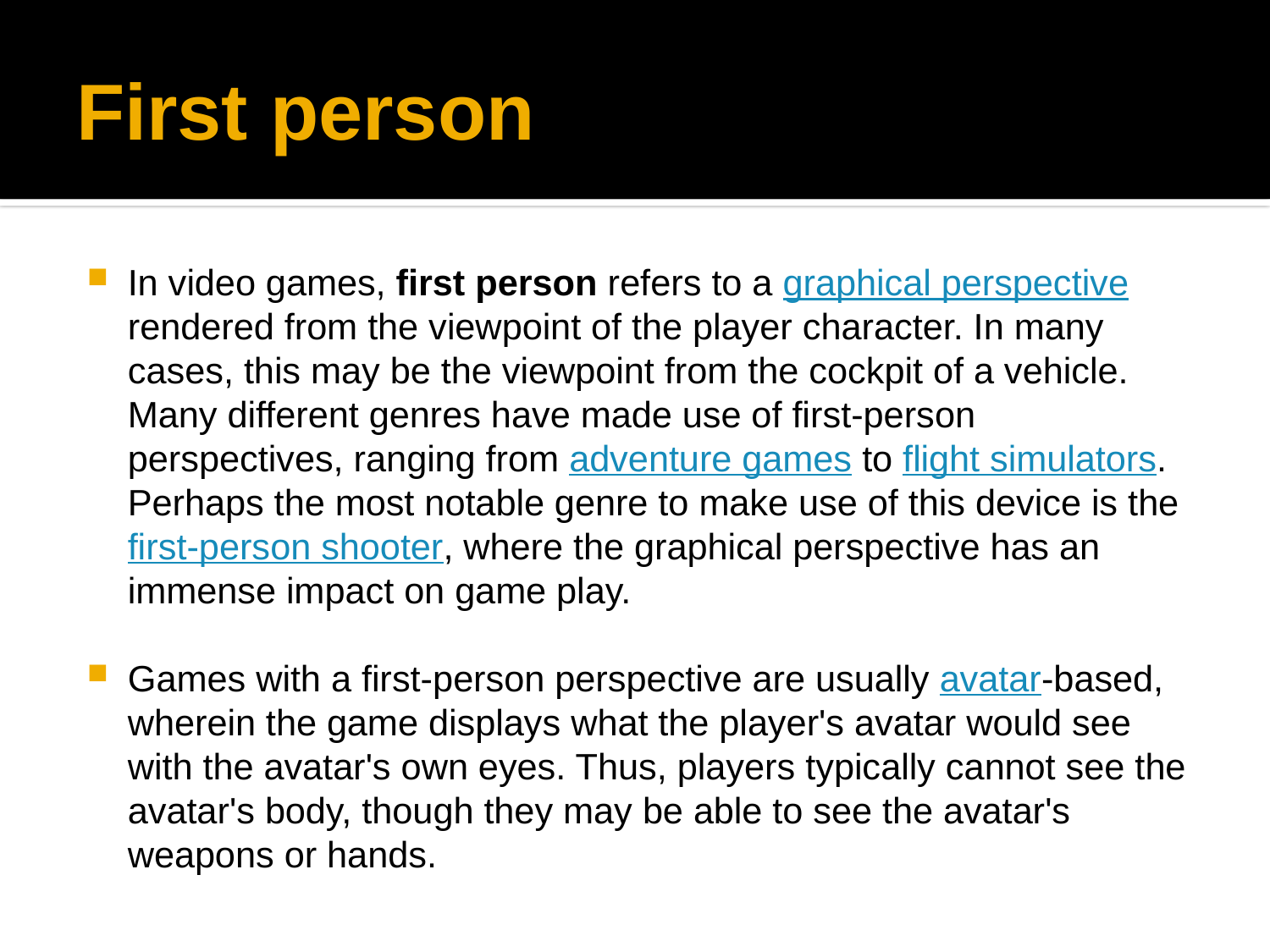

# First person
In video games, first person refers to a graphical perspective rendered from the viewpoint of the player character. In many cases, this may be the viewpoint from the cockpit of a vehicle. Many different genres have made use of first-person perspectives, ranging from adventure games to flight simulators. Perhaps the most notable genre to make use of this device is the first-person shooter, where the graphical perspective has an immense impact on game play.

Games with a first-person perspective are usually avatar-based, wherein the game displays what the player's avatar would see with the avatar's own eyes. Thus, players typically cannot see the avatar's body, though they may be able to see the avatar's weapons or hands.